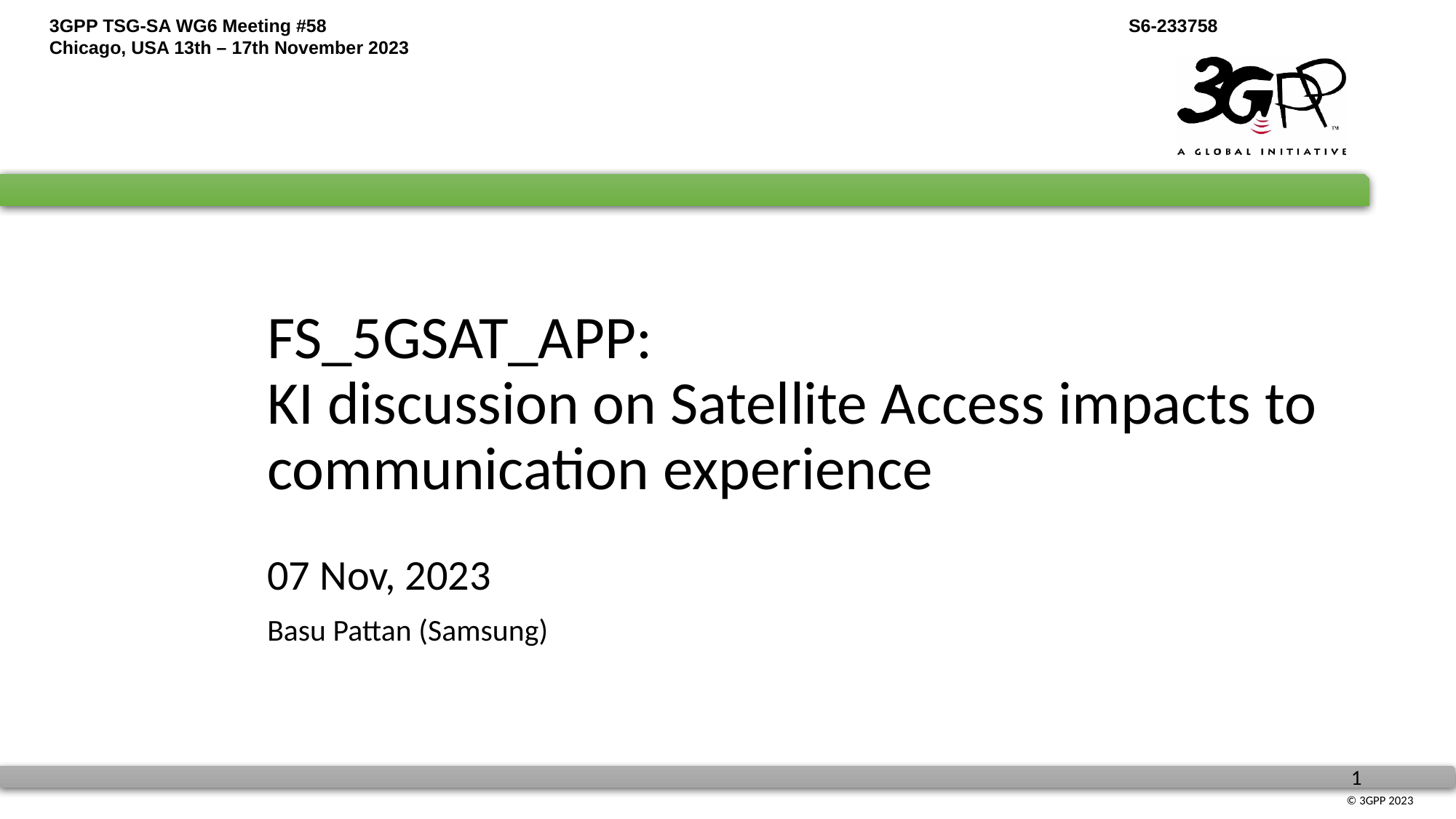

# FS_5GSAT_APP: KI discussion on Satellite Access impacts to communication experience
07 Nov, 2023
Basu Pattan (Samsung)